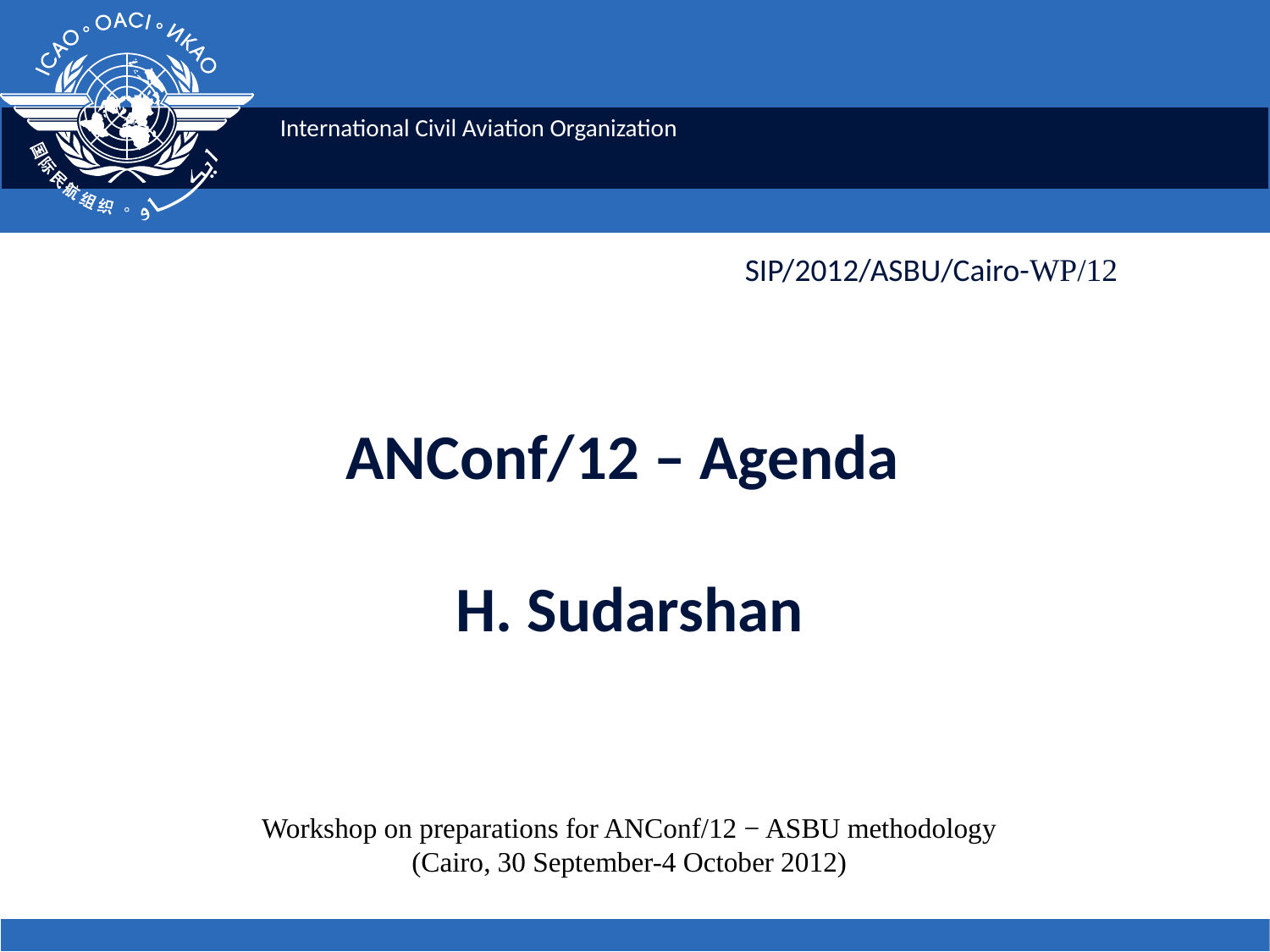

SIP/2012/ASBU/Cairo-WP/12
# ANConf/12 – Agenda H. Sudarshan
Workshop on preparations for ANConf/12 − ASBU methodology
(Cairo, 30 September-4 October 2012)